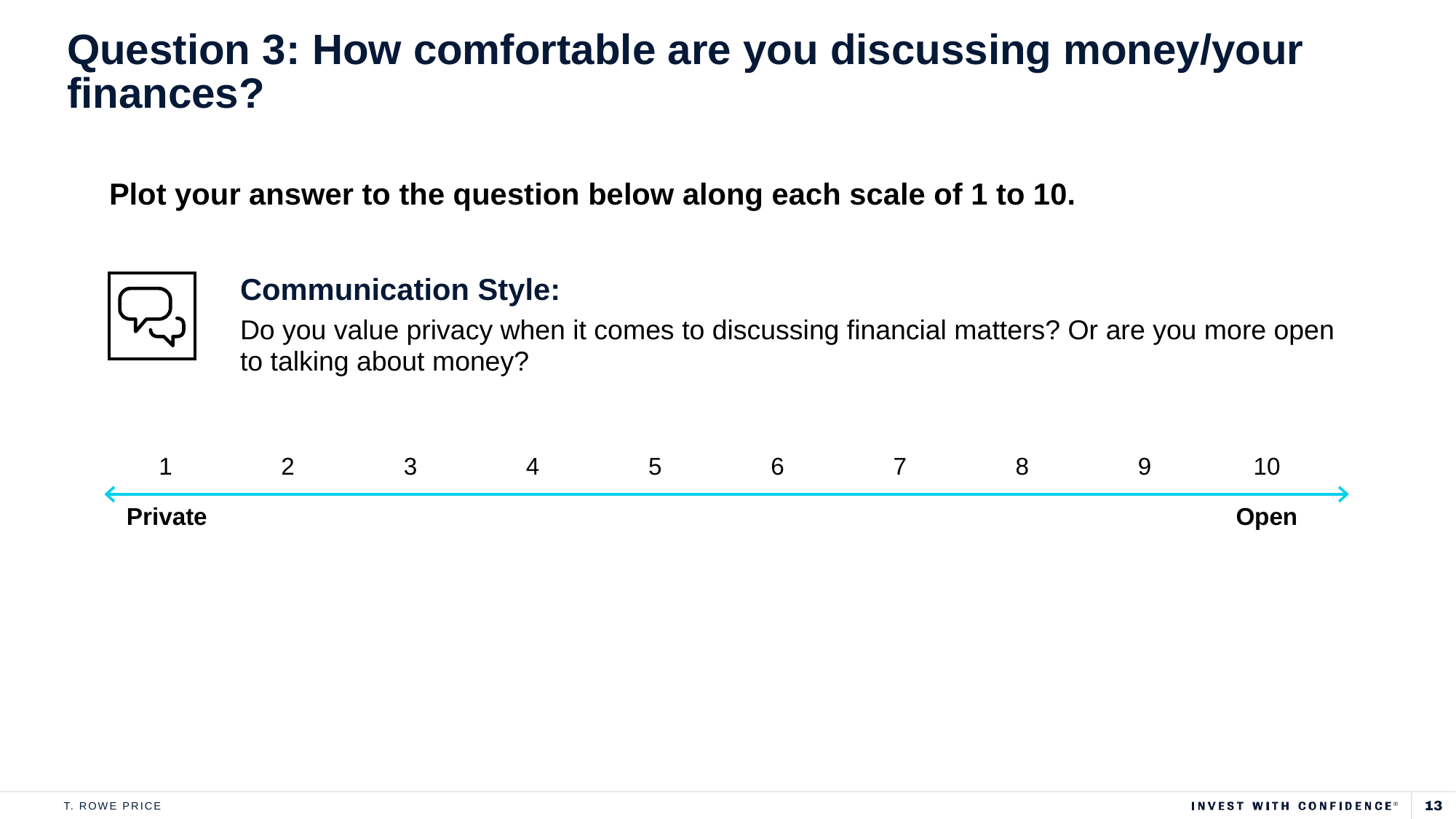

# Question 3: How comfortable are you discussing money/your finances?
Plot your answer to the question below along each scale of 1 to 10.

Communication Style:
Do you value privacy when it comes to discussing financial matters? Or are you more open to talking about money?
| 1 | 2 | 3 | 4 | 5 | 6 | 7 | 8 | 9 | 10 |
| --- | --- | --- | --- | --- | --- | --- | --- | --- | --- |
Private
Open